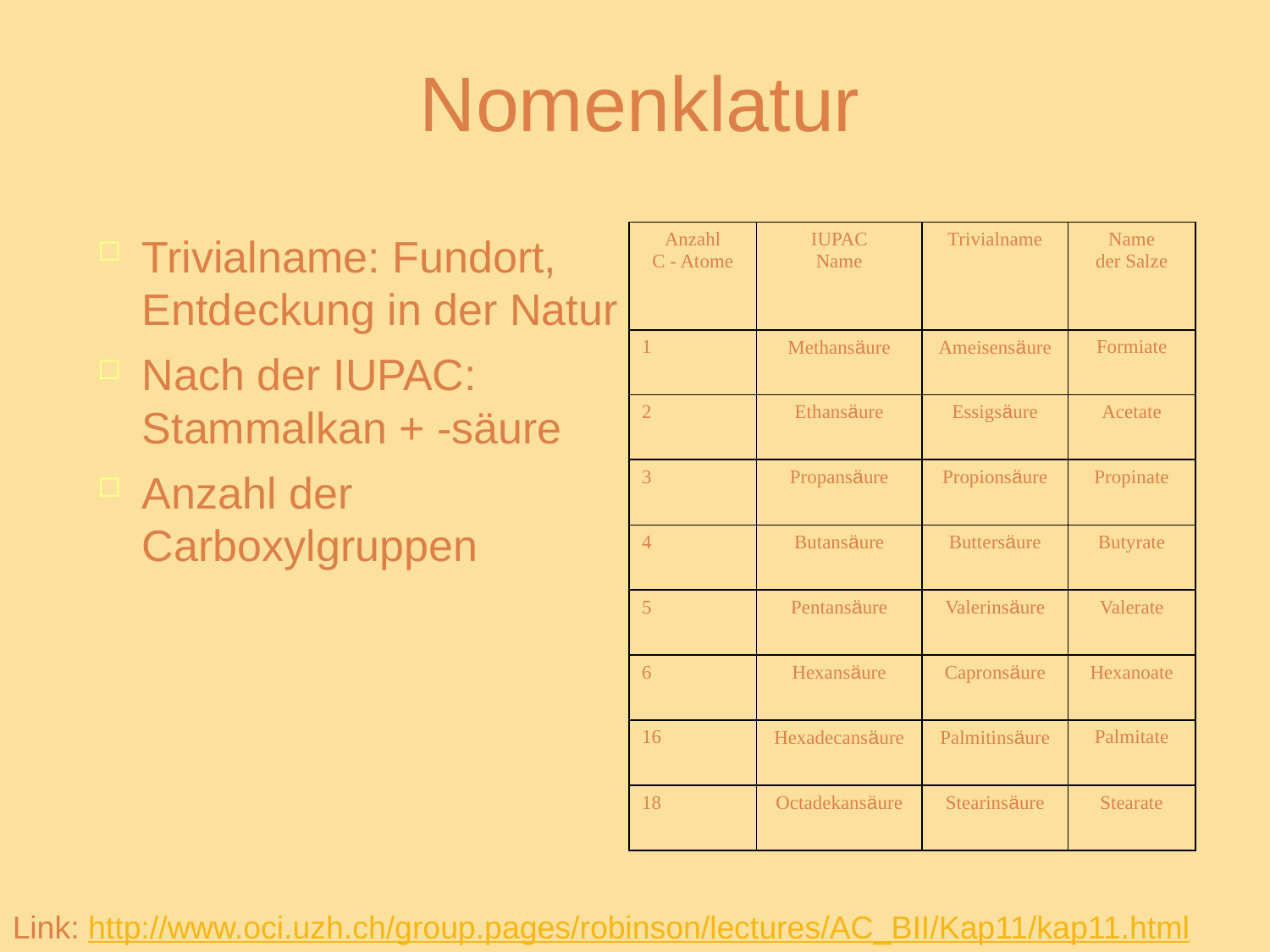

Nomenklatur
Trivialname: Fundort, Entdeckung in der Natur
Nach der IUPAC: Stammalkan + -säure
Anzahl der Carboxylgruppen

| Anzahl C - Atome | IUPAC Name | Trivialname | Name der Salze |
| --- | --- | --- | --- |
| 1 | Methansäure | Ameisensäure | Formiate |
| 2 | Ethansäure | Essigsäure | Acetate |
| 3 | Propansäure | Propionsäure | Propinate |
| 4 | Butansäure | Buttersäure | Butyrate |
| 5 | Pentansäure | Valerinsäure | Valerate |
| 6 | Hexansäure | Capronsäure | Hexanoate |
| 16 | Hexadecansäure | Palmitinsäure | Palmitate |
| 18 | Octadekansäure | Stearinsäure | Stearate |
Link: http://www.oci.uzh.ch/group.pages/robinson/lectures/AC_BII/Kap11/kap11.html